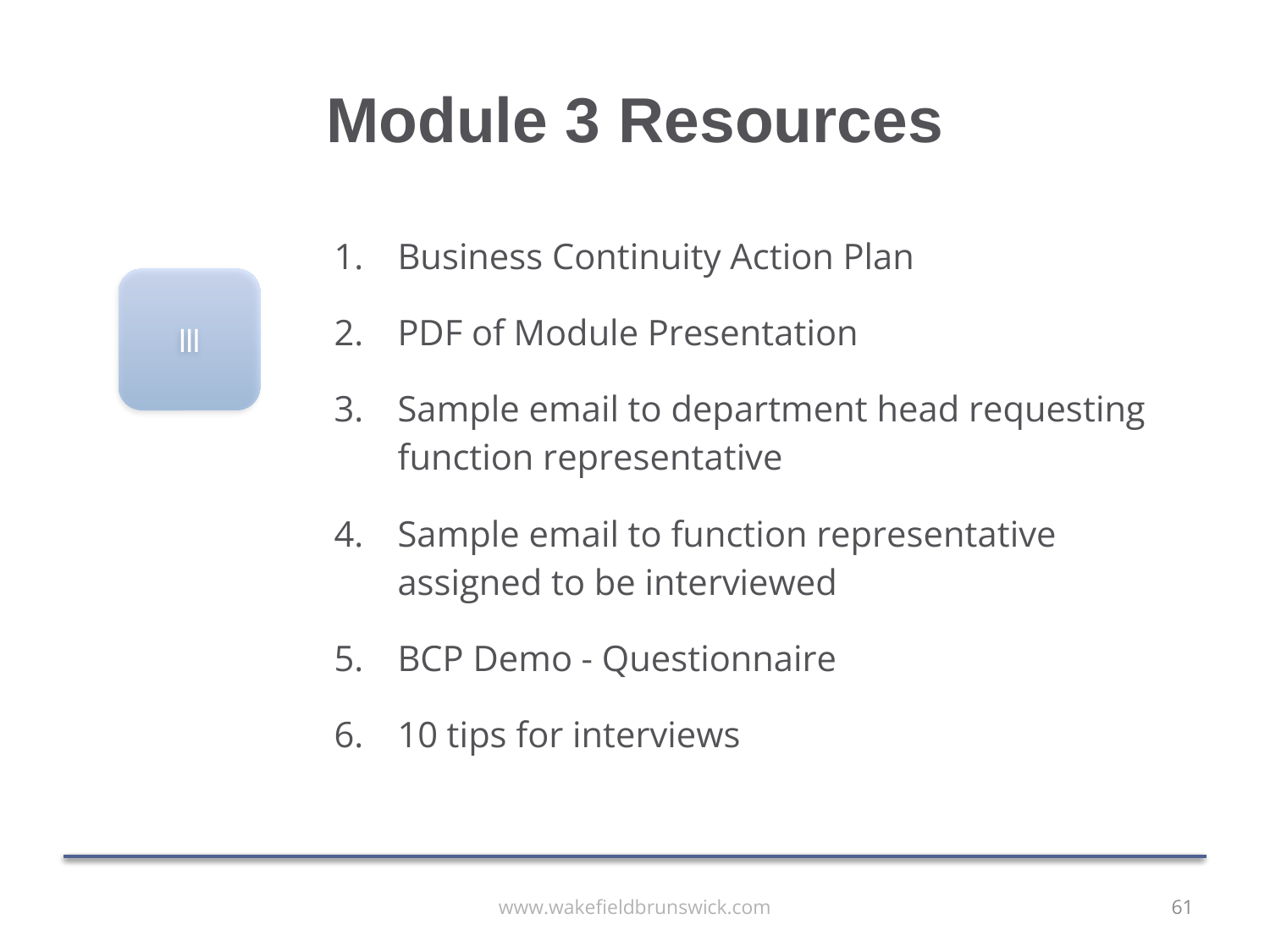

# Module 3 Resources
Business Continuity Action Plan
PDF of Module Presentation
Sample email to department head requesting function representative
Sample email to function representative assigned to be interviewed
BCP Demo - Questionnaire
10 tips for interviews

lll
www.wakefieldbrunswick.com
61